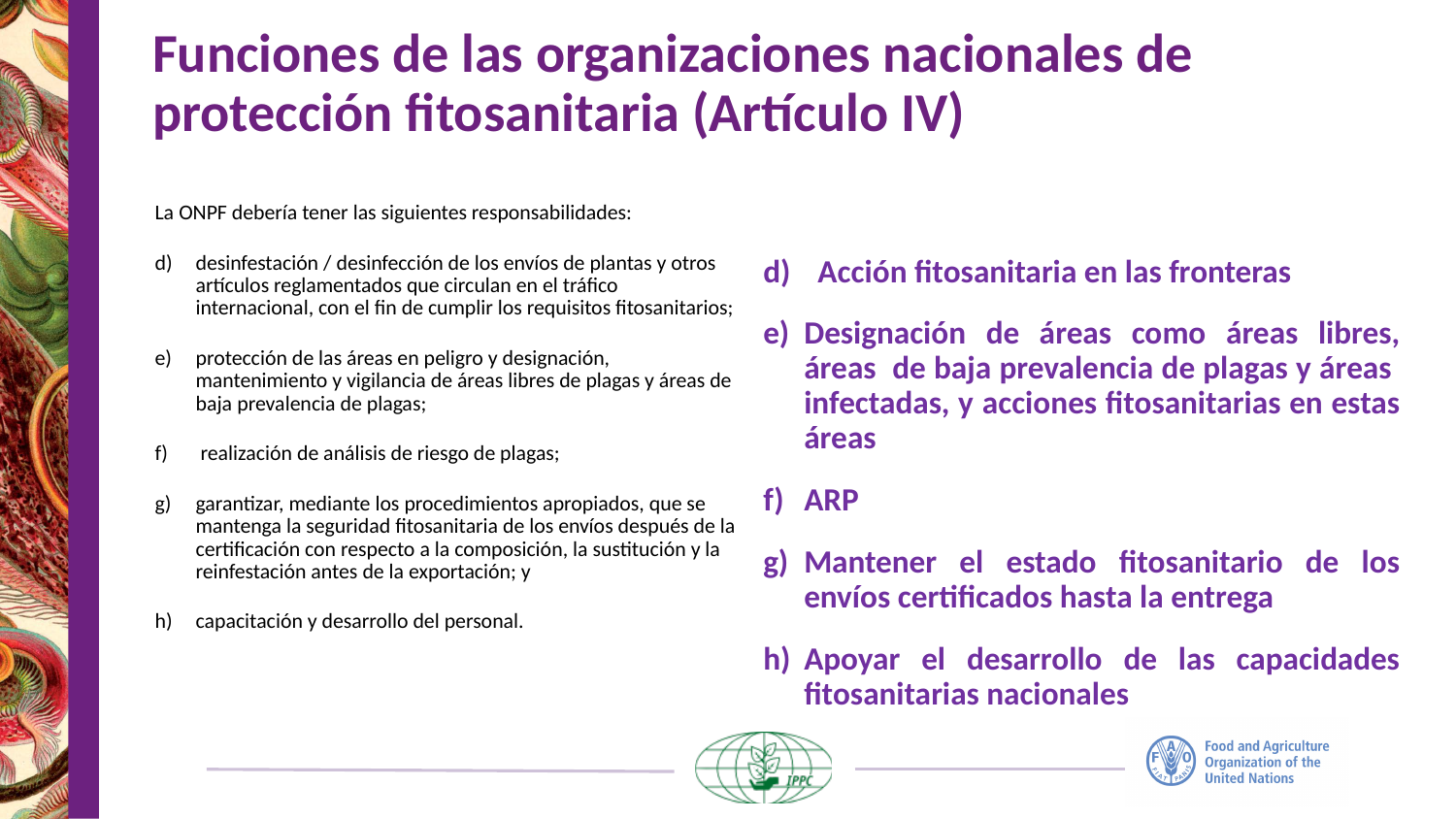

# Funciones de las organizaciones nacionales de protección fitosanitaria (Artículo IV)

Acción fitosanitaria en las fronteras
Designación de áreas como áreas libres, áreas  de baja prevalencia de plagas y áreas  infectadas, y acciones fitosanitarias en estas áreas
ARP
Mantener el estado fitosanitario de los envíos certificados hasta la entrega
Apoyar el desarrollo de las capacidades fitosanitarias nacionales

La ONPF debería tener las siguientes responsabilidades:
desinfestación / desinfección de los envíos de plantas y otros artículos reglamentados que circulan en el tráfico internacional, con el fin de cumplir los requisitos fitosanitarios;
protección de las áreas en peligro y designación, mantenimiento y vigilancia de áreas libres de plagas y áreas de baja prevalencia de plagas;
 realización de análisis de riesgo de plagas;
garantizar, mediante los procedimientos apropiados, que se mantenga la seguridad fitosanitaria de los envíos después de la certificación con respecto a la composición, la sustitución y la reinfestación antes de la exportación; y
capacitación y desarrollo del personal.